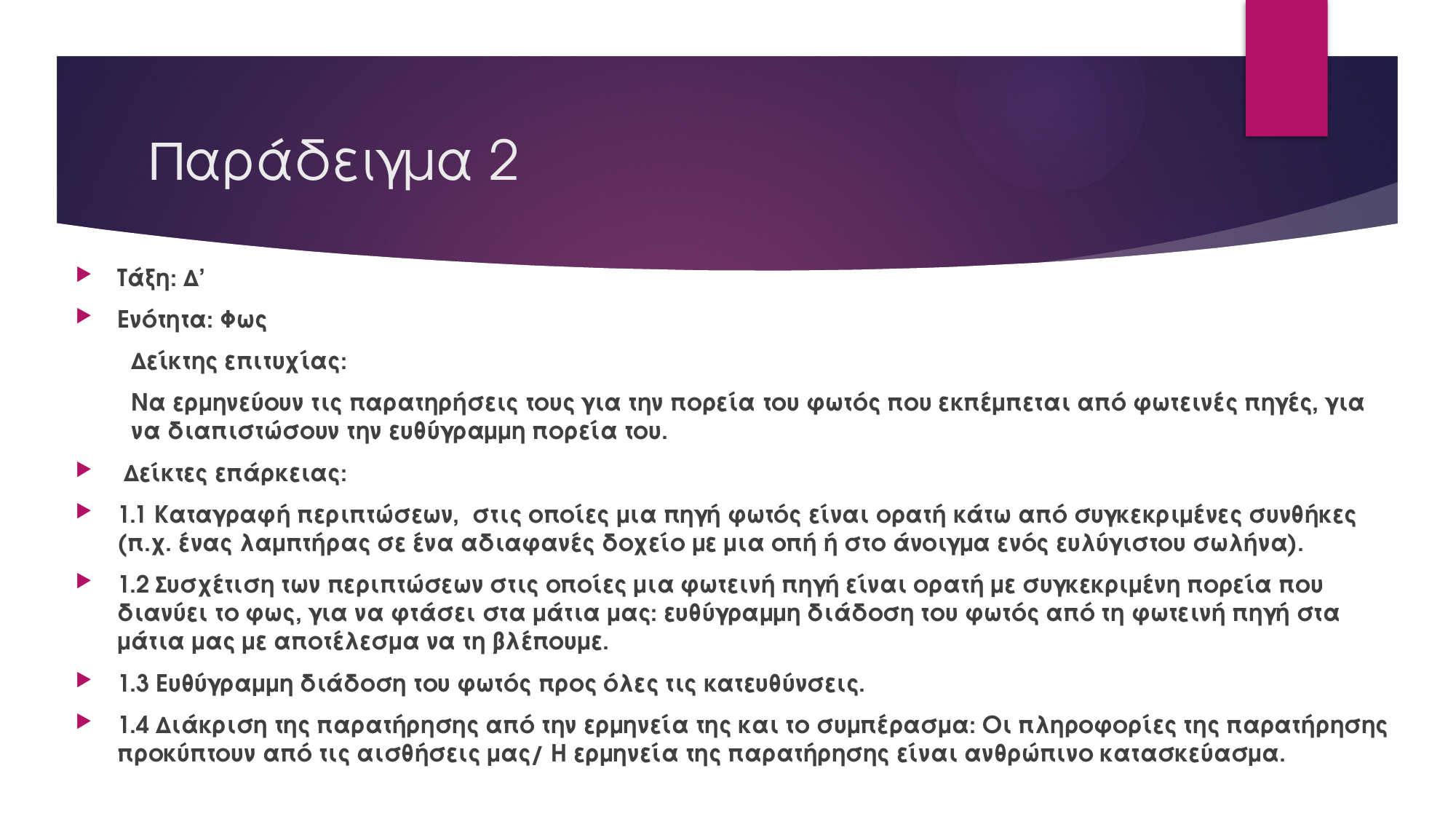

# Παράδειγμα 2
Τάξη: Δ’
Ενότητα: Φως
Δείκτης επιτυχίας:
Να ερμηνεύουν τις παρατηρήσεις τους για την πορεία του φωτός που εκπέμπεται από φωτεινές πηγές, για να διαπιστώσουν την ευθύγραμμη πορεία του.
 Δείκτες επάρκειας:
1.1 Καταγραφή περιπτώσεων,  στις οποίες μια πηγή φωτός είναι ορατή κάτω από συγκεκριμένες συνθήκες (π.χ. ένας λαμπτήρας σε ένα αδιαφανές δοχείο με μια οπή ή στο άνοιγμα ενός ευλύγιστου σωλήνα).
1.2 Συσχέτιση των περιπτώσεων στις οποίες μια φωτεινή πηγή είναι ορατή με συγκεκριμένη πορεία που διανύει το φως, για να φτάσει στα μάτια μας: ευθύγραμμη διάδοση του φωτός από τη φωτεινή πηγή στα μάτια μας με αποτέλεσμα να τη βλέπουμε.
1.3 Ευθύγραμμη διάδοση του φωτός προς όλες τις κατευθύνσεις.
1.4 Διάκριση της παρατήρησης από την ερμηνεία της και το συμπέρασμα: Οι πληροφορίες της παρατήρησης προκύπτουν από τις αισθήσεις μας/ Η ερμηνεία της παρατήρησης είναι ανθρώπινο κατασκεύασμα.